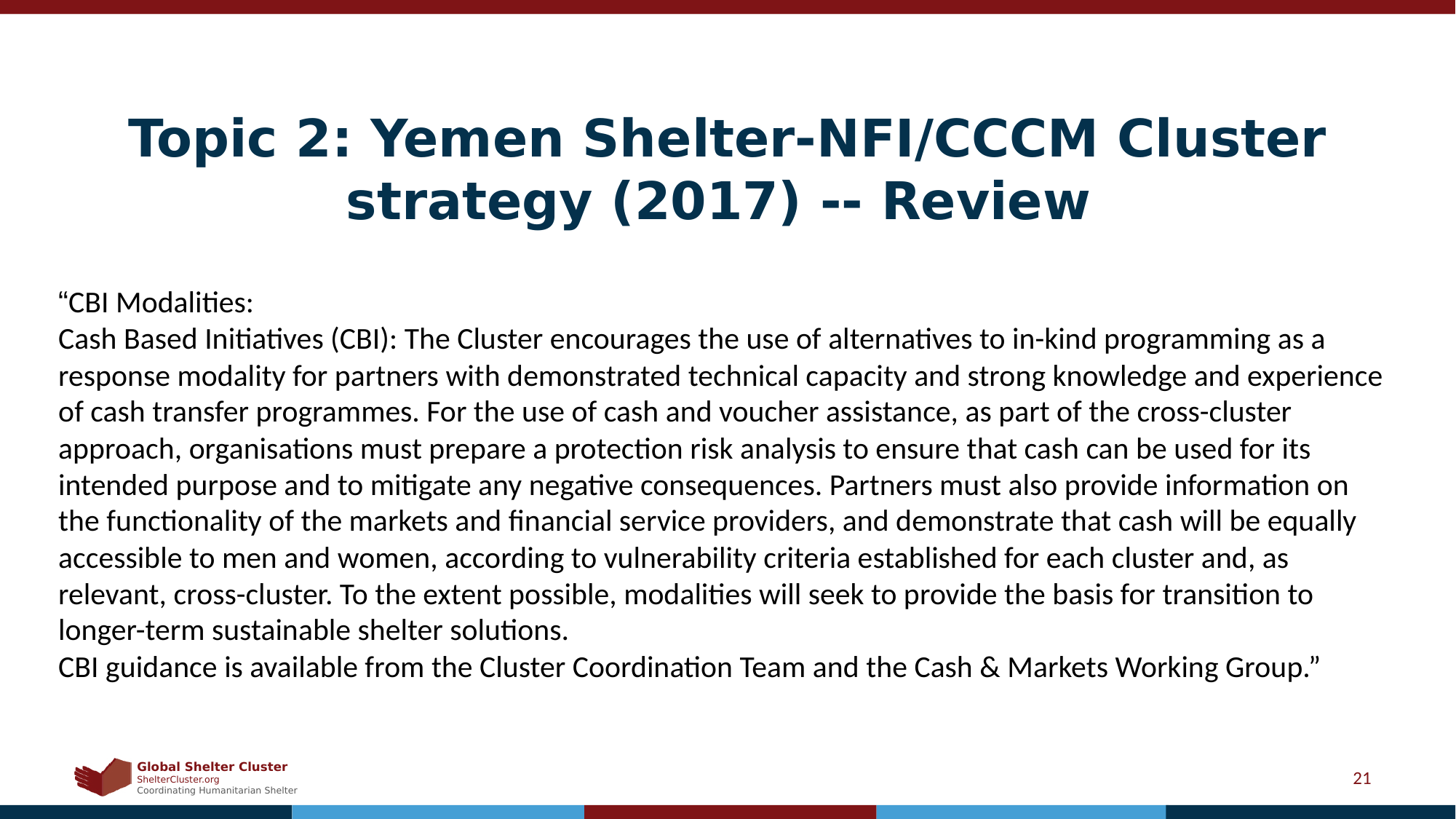

# Topic 2: Yemen Shelter-NFI/CCCM Cluster strategy (2017) -- Review
“CBI Modalities:
Cash Based Initiatives (CBI): The Cluster encourages the use of alternatives to in-kind programming as a response modality for partners with demonstrated technical capacity and strong knowledge and experience of cash transfer programmes. For the use of cash and voucher assistance, as part of the cross-cluster approach, organisations must prepare a protection risk analysis to ensure that cash can be used for its intended purpose and to mitigate any negative consequences. Partners must also provide information on the functionality of the markets and financial service providers, and demonstrate that cash will be equally accessible to men and women, according to vulnerability criteria established for each cluster and, as relevant, cross-cluster. To the extent possible, modalities will seek to provide the basis for transition to longer-term sustainable shelter solutions.
CBI guidance is available from the Cluster Coordination Team and the Cash & Markets Working Group.”

21